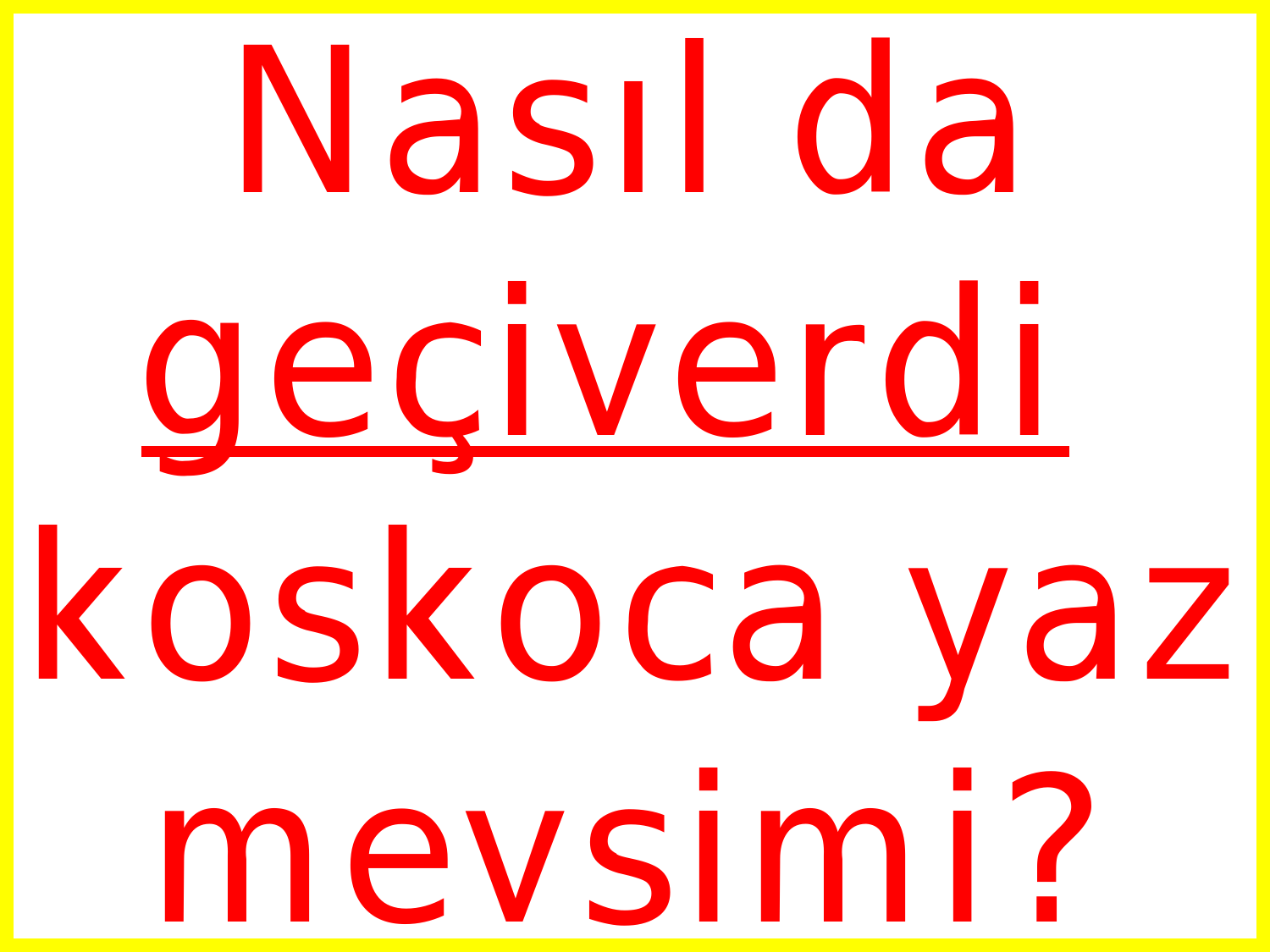

# Nasıl da geçiverdi koskoca yaz mevsimi?